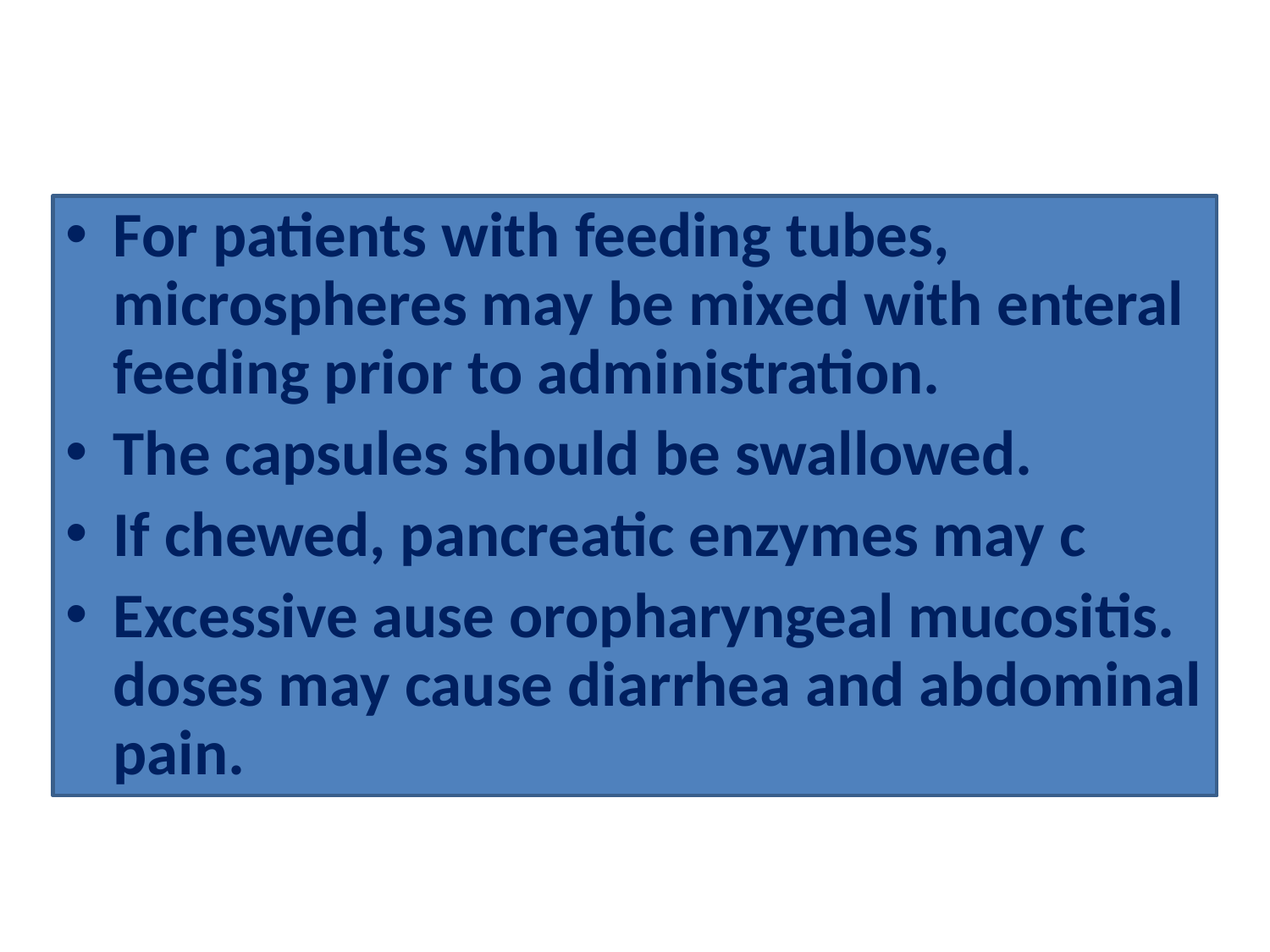

#
For patients with feeding tubes, microspheres may be mixed with enteral feeding prior to administration.
The capsules should be swallowed.
If chewed, pancreatic enzymes may c
Excessive ause oropharyngeal mucositis. doses may cause diarrhea and abdominal pain.